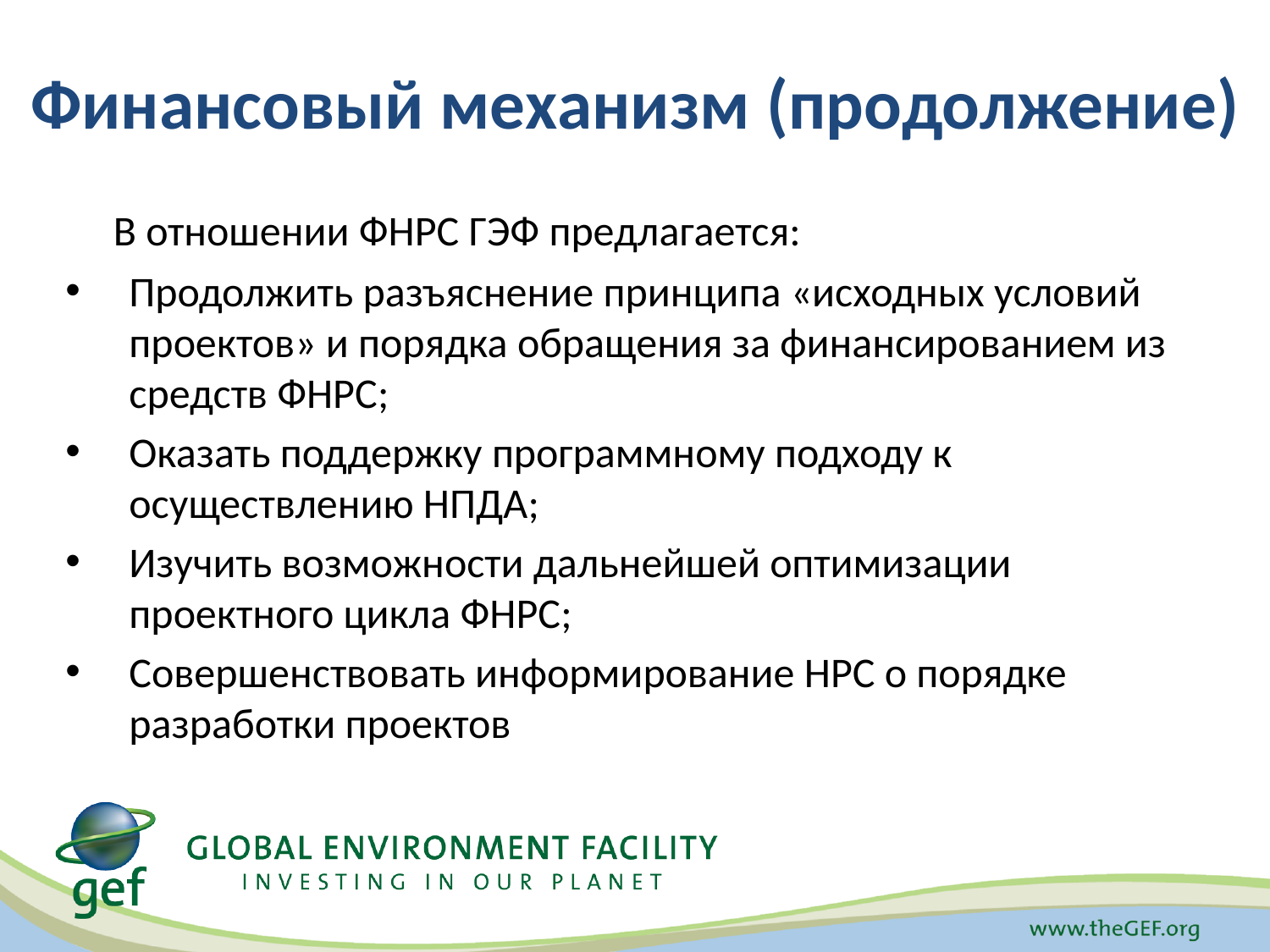

# Финансовый механизм (продолжение)
	В отношении ФНРС ГЭФ предлагается:
Продолжить разъяснение принципа «исходных условий проектов» и порядка обращения за финансированием из средств ФНРС;
Оказать поддержку программному подходу к осуществлению НПДА;
Изучить возможности дальнейшей оптимизации проектного цикла ФНРС;
Совершенствовать информирование НРС о порядке разработки проектов